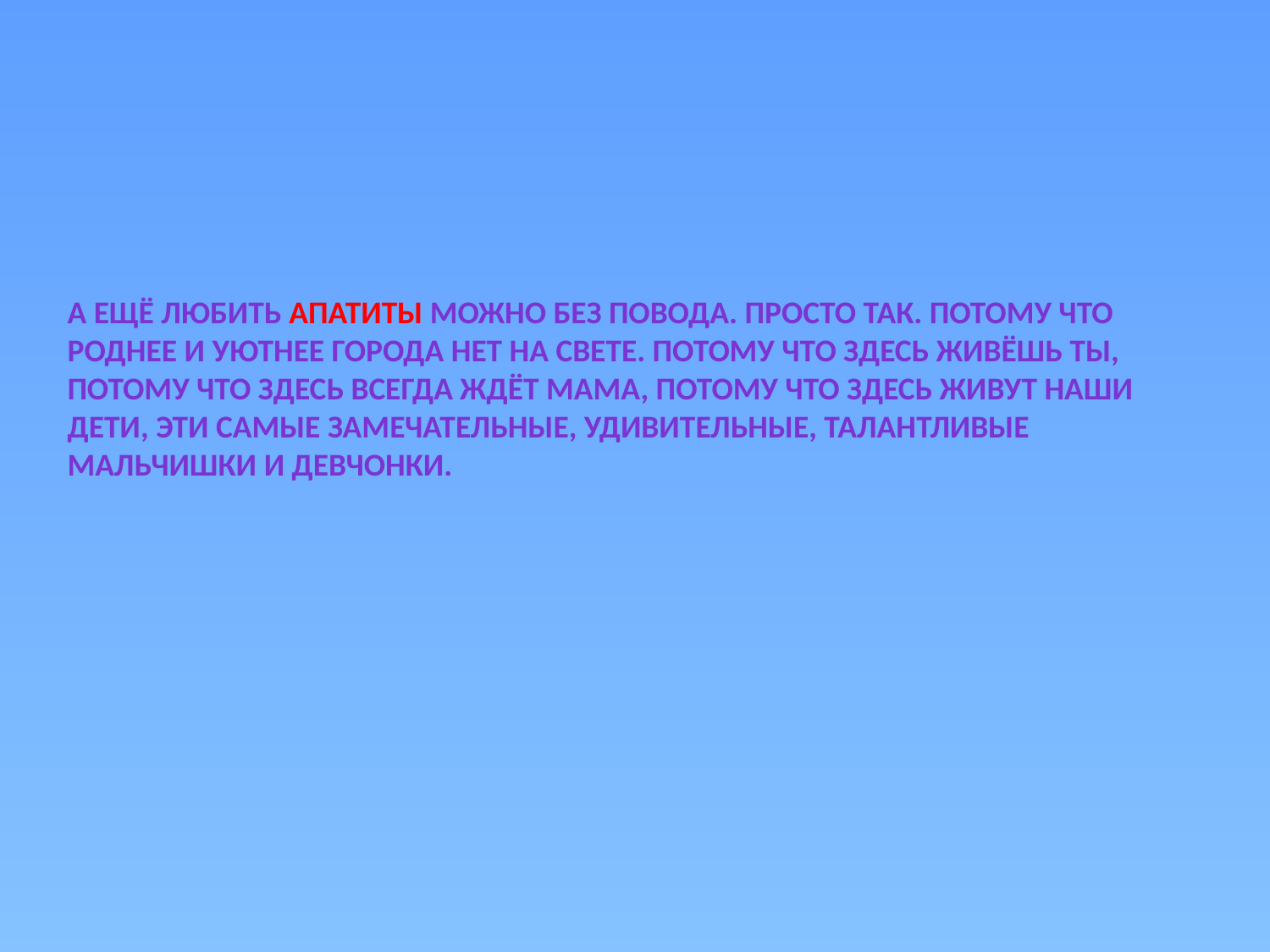

А ещё любить Апатиты можно без повода. Просто так. Потому что роднее и уютнее города нет на свете. Потому что здесь живёшь ты, потому что здесь всегда ждёт мама, потому что здесь живут наши дети, эти самые замечательные, удивительные, талантливые мальчишки и девчонки.